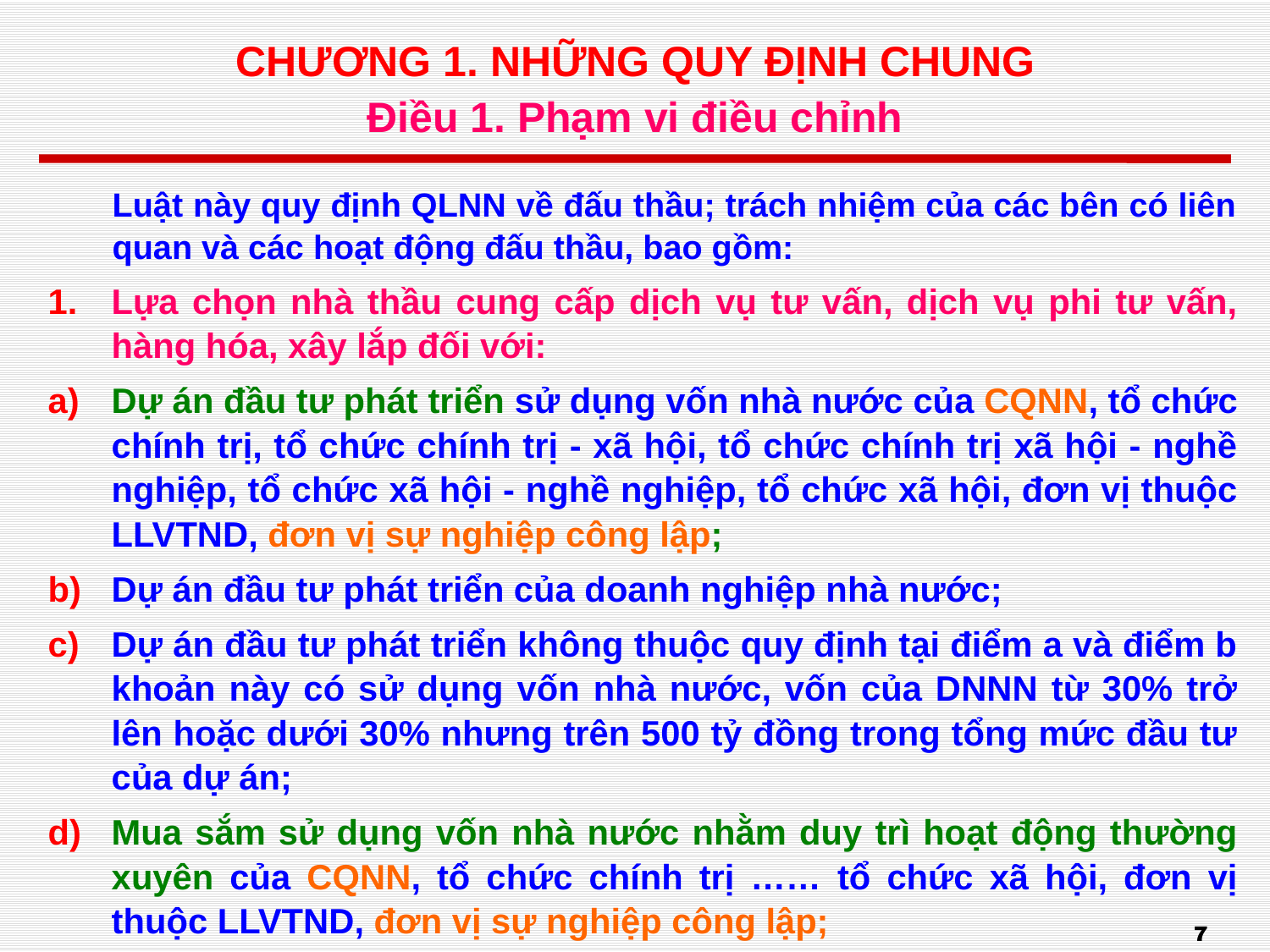

# CHƯƠNG 1. NHỮNG QUY ĐỊNH CHUNG Điều 1. Phạm vi điều chỉnh
Luật này quy định QLNN về đấu thầu; trách nhiệm của các bên có liên quan và các hoạt động đấu thầu, bao gồm:
Lựa chọn nhà thầu cung cấp dịch vụ tư vấn, dịch vụ phi tư vấn, hàng hóa, xây lắp đối với:
Dự án đầu tư phát triển sử dụng vốn nhà nước của CQNN, tổ chức chính trị, tổ chức chính trị - xã hội, tổ chức chính trị xã hội - nghề nghiệp, tổ chức xã hội - nghề nghiệp, tổ chức xã hội, đơn vị thuộc LLVTND, đơn vị sự nghiệp công lập;
Dự án đầu tư phát triển của doanh nghiệp nhà nước;
Dự án đầu tư phát triển không thuộc quy định tại điểm a và điểm b khoản này có sử dụng vốn nhà nước, vốn của DNNN từ 30% trở lên hoặc dưới 30% nhưng trên 500 tỷ đồng trong tổng mức đầu tư của dự án;
Mua sắm sử dụng vốn nhà nước nhằm duy trì hoạt động thường xuyên của CQNN, tổ chức chính trị …… tổ chức xã hội, đơn vị thuộc LLVTND, đơn vị sự nghiệp công lập;